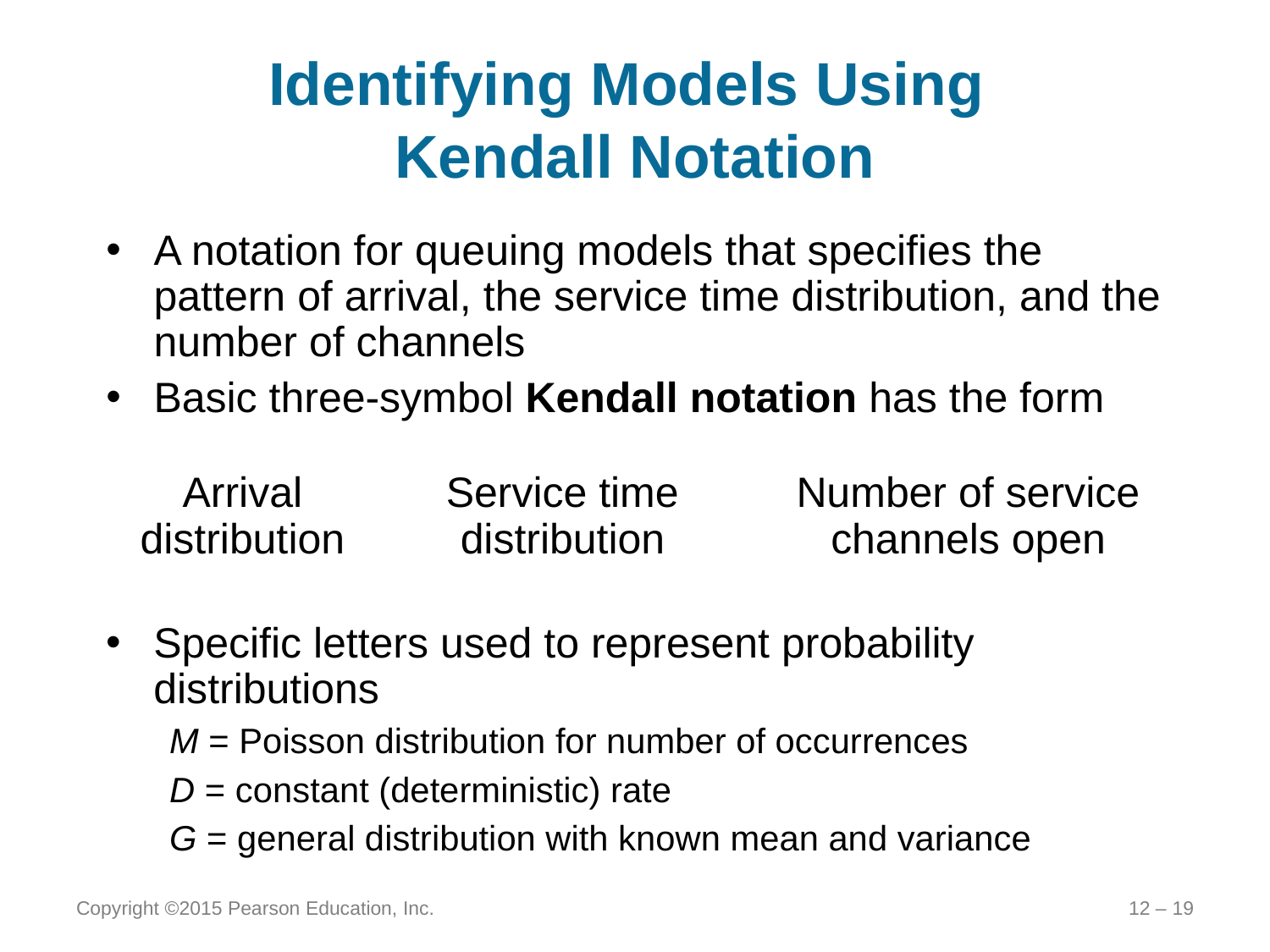

# Identifying Models Using Kendall Notation
A notation for queuing models that specifies the pattern of arrival, the service time distribution, and the number of channels
Basic three-symbol Kendall notation has the form
| Arrival distribution |  | Service time distribution |  | Number of service channels open |
| --- | --- | --- | --- | --- |
Specific letters used to represent probability distributions
M = Poisson distribution for number of occurrences
D = constant (deterministic) rate
G = general distribution with known mean and variance
Copyright ©2015 Pearson Education, Inc.
12 – 19